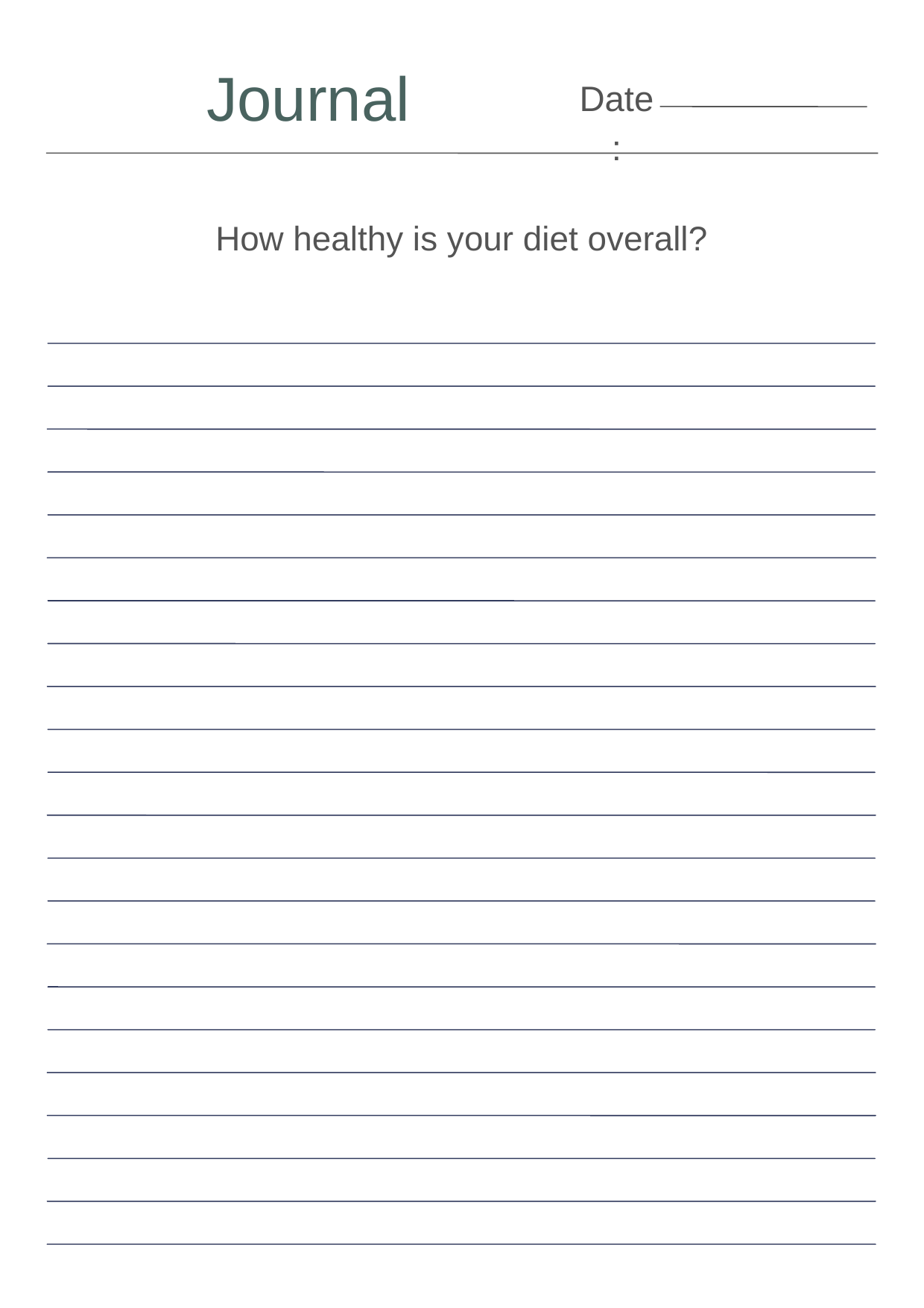

Journal
Date:

How healthy is your diet overall?